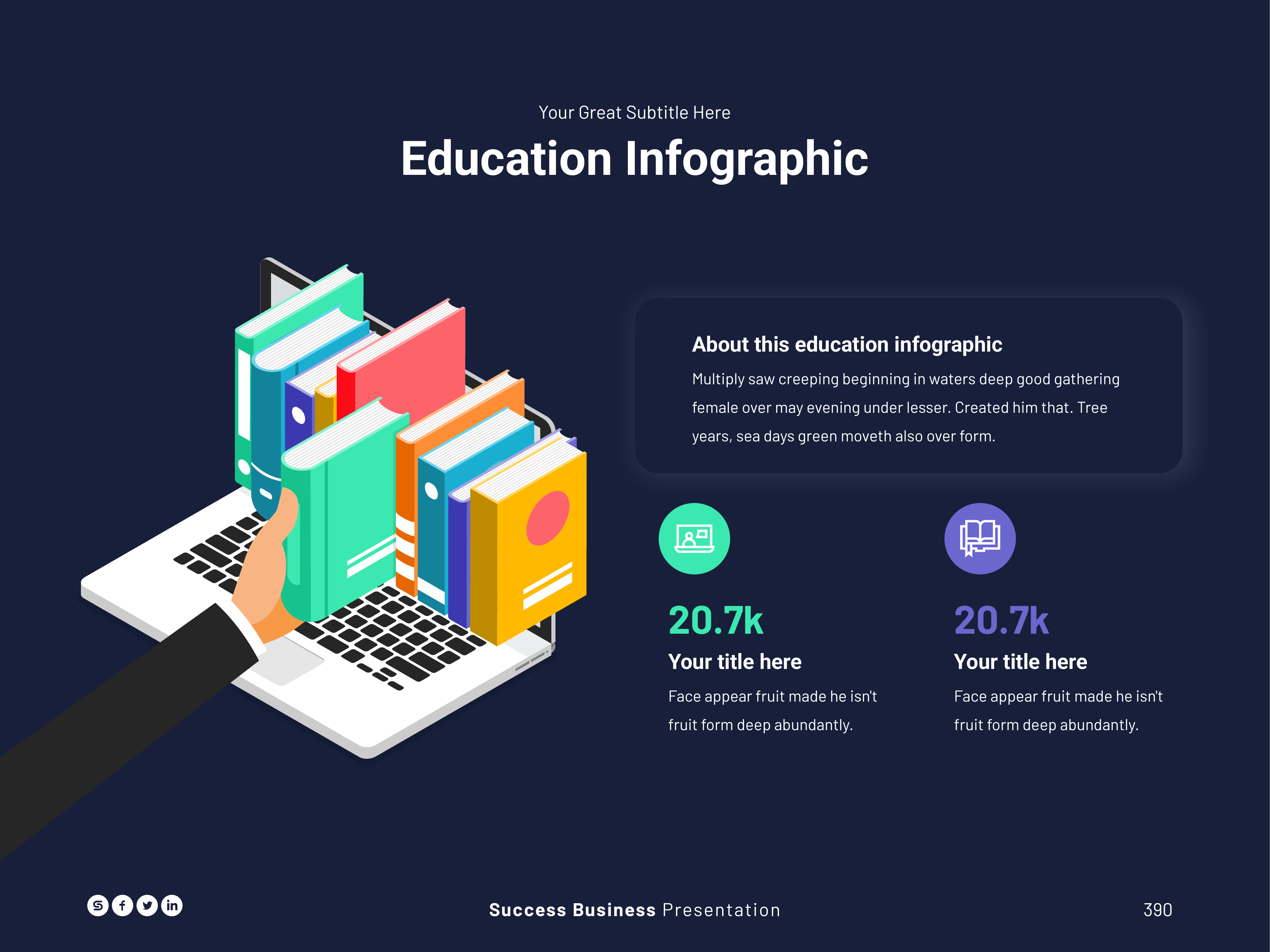

Your Great Subtitle Here
Education Infographic

About this education infographic
Multiply saw creeping beginning in waters deep good gathering female over may evening under lesser. Created him that. Tree years, sea days green moveth also over form.

20.7k
20.7k
Your title here
Face appear fruit made he isn't fruit form deep abundantly.
Your title here
Face appear fruit made he isn't fruit form deep abundantly.